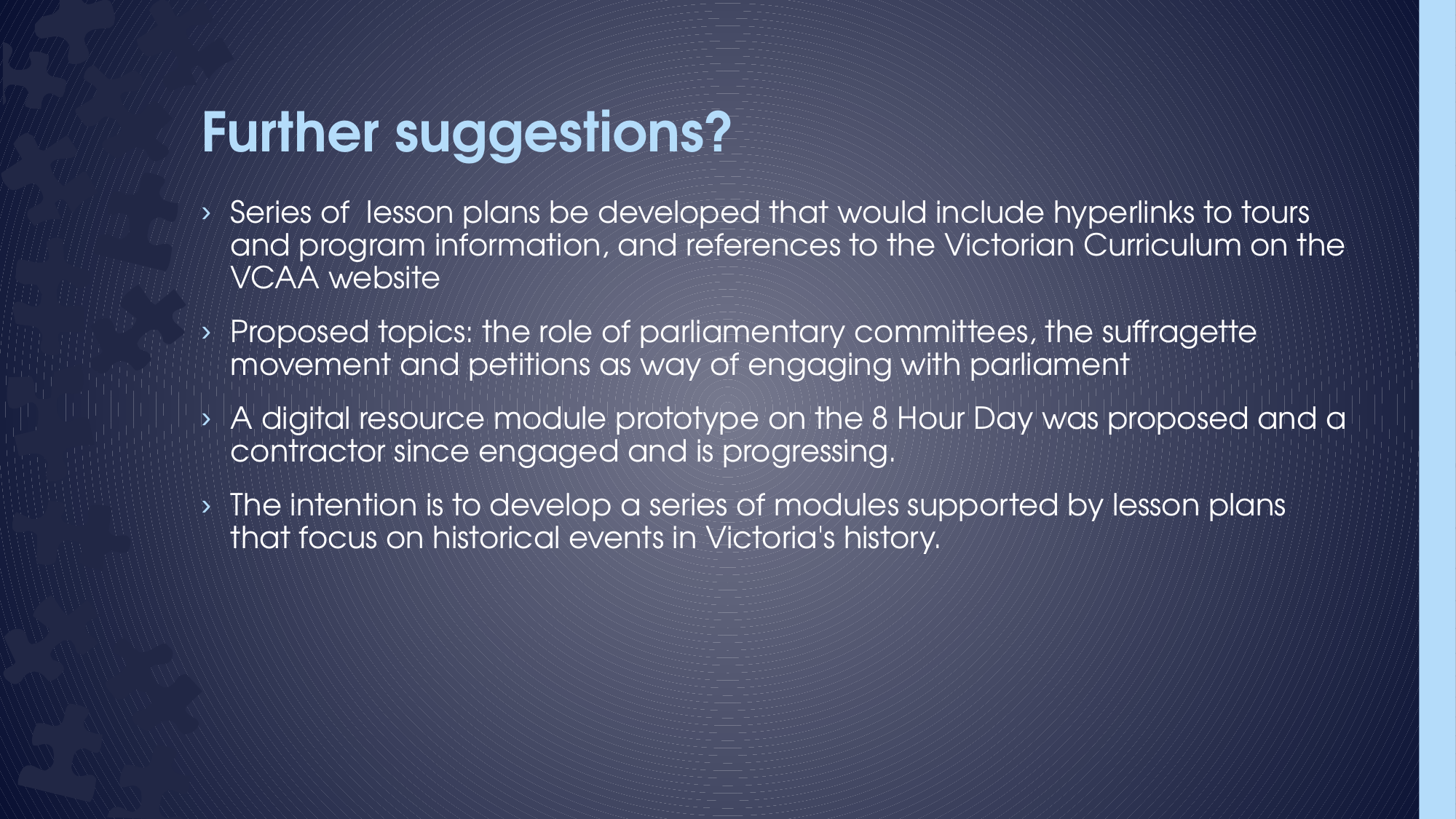

# Further suggestions?
Series of  lesson plans be developed that would include hyperlinks to tours and program information, and references to the Victorian Curriculum on the VCAA website
Proposed topics: the role of parliamentary committees, the suffragette movement and petitions as way of engaging with parliament
A digital resource module prototype on the 8 Hour Day was proposed and a contractor since engaged and is progressing.
The intention is to develop a series of modules supported by lesson plans that focus on historical events in Victoria's history.